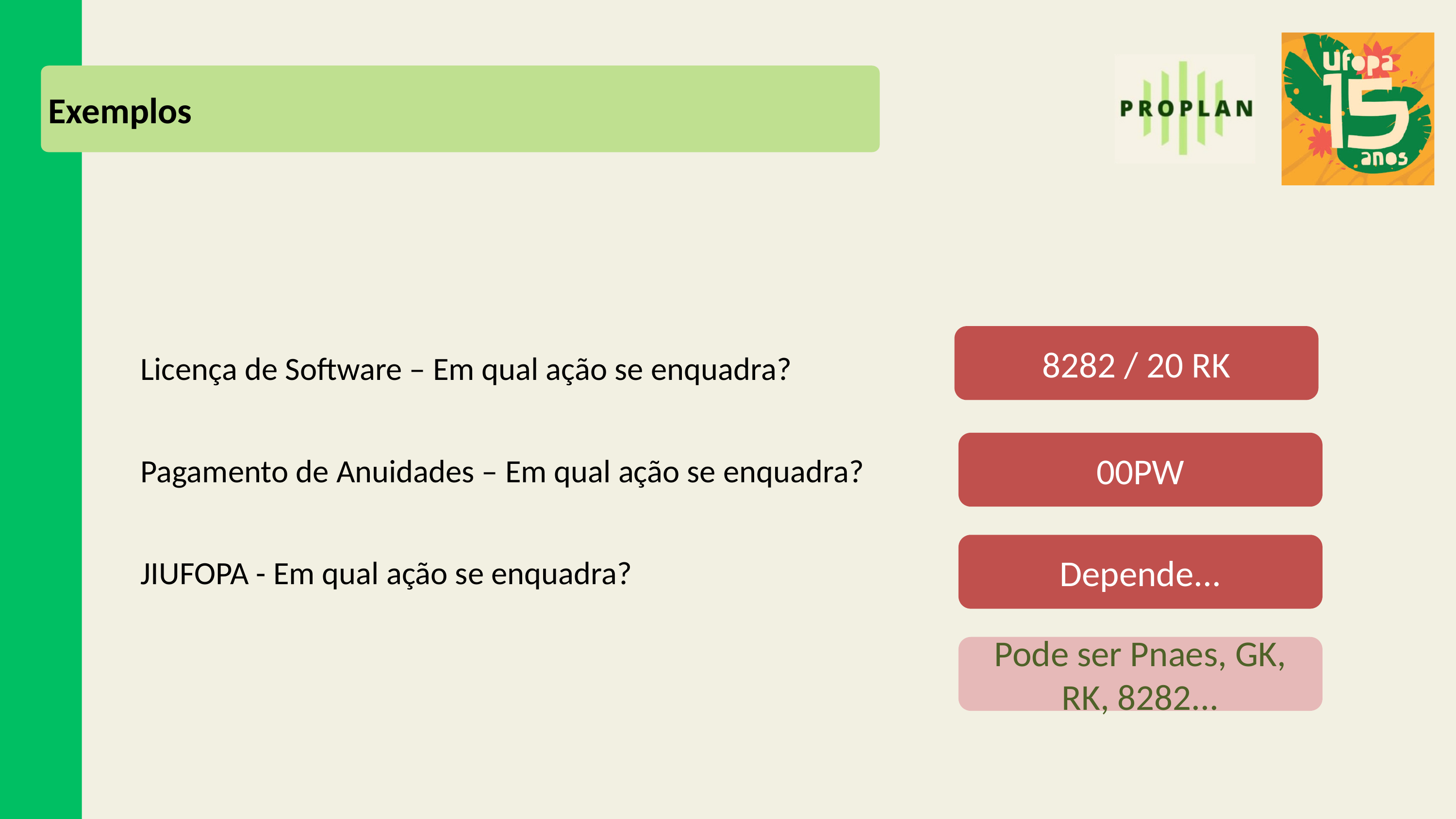

Exemplos
8282 / 20 RK
Licença de Software – Em qual ação se enquadra?
00PW
Pagamento de Anuidades – Em qual ação se enquadra?
Depende...
JIUFOPA - Em qual ação se enquadra?
Pode ser Pnaes, GK, RK, 8282...